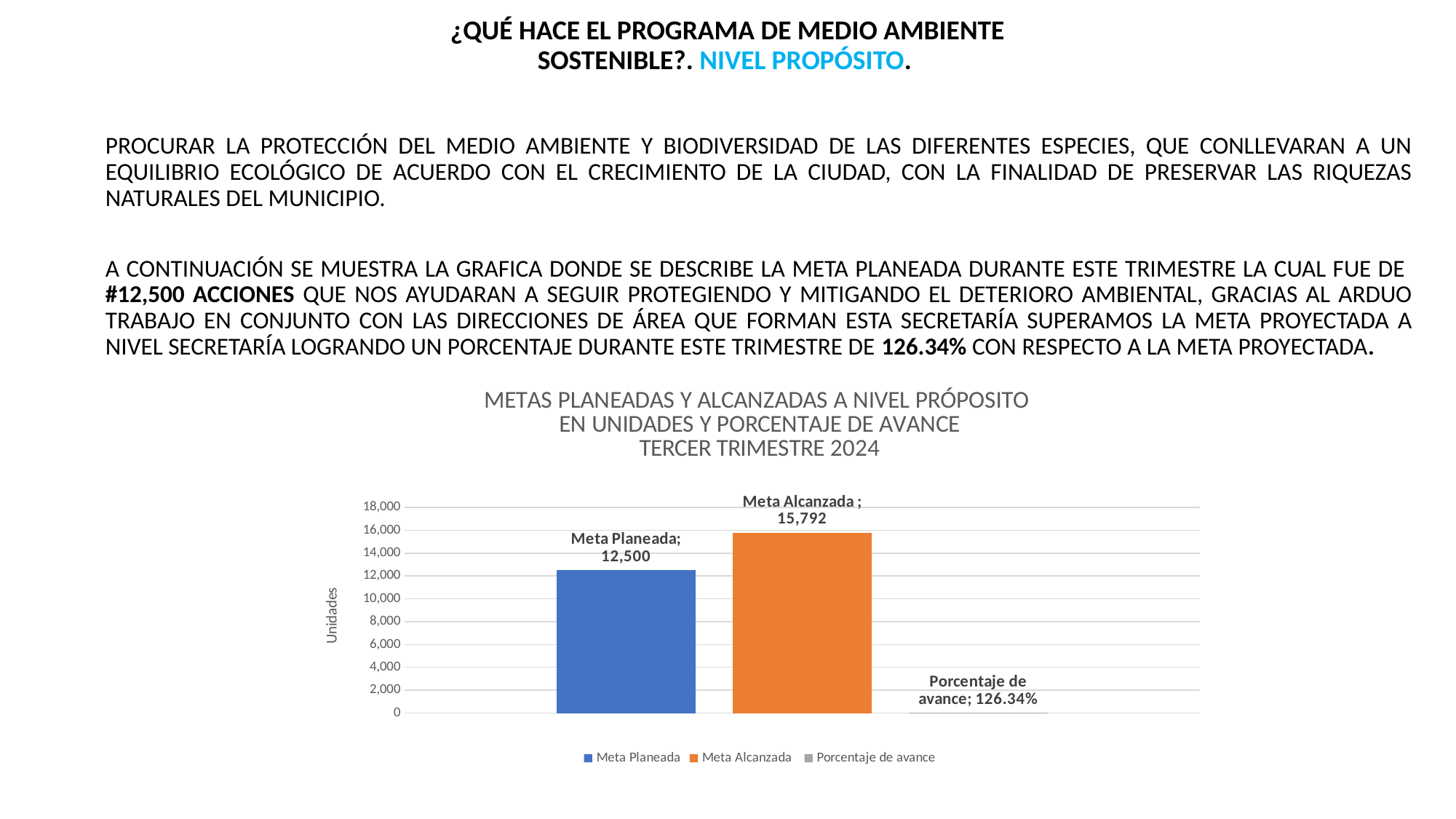

¿QUÉ HACE EL PROGRAMA DE MEDIO AMBIENTE SOSTENIBLE?. NIVEL PROPÓSITO.
PROCURAR LA PROTECCIÓN DEL MEDIO AMBIENTE Y BIODIVERSIDAD DE LAS DIFERENTES ESPECIES, QUE CONLLEVARAN A UN EQUILIBRIO ECOLÓGICO DE ACUERDO CON EL CRECIMIENTO DE LA CIUDAD, CON LA FINALIDAD DE PRESERVAR LAS RIQUEZAS NATURALES DEL MUNICIPIO.

A CONTINUACIÓN SE MUESTRA LA GRAFICA DONDE SE DESCRIBE LA META PLANEADA DURANTE ESTE TRIMESTRE LA CUAL FUE DE  #12,500 ACCIONES QUE NOS AYUDARAN A SEGUIR PROTEGIENDO Y MITIGANDO EL DETERIORO AMBIENTAL, GRACIAS AL ARDUO TRABAJO EN CONJUNTO CON LAS DIRECCIONES DE ÁREA QUE FORMAN ESTA SECRETARÍA SUPERAMOS LA META PROYECTADA A NIVEL SECRETARÍA LOGRANDO UN PORCENTAJE DURANTE ESTE TRIMESTRE DE 126.34% CON RESPECTO A LA META PROYECTADA.

### Chart: METAS PLANEADAS Y ALCANZADAS A NIVEL PRÓPOSITO
EN UNIDADES Y PORCENTAJE DE AVANCE
TERCER TRIMESTRE 2024

| Category | Meta Planeada | Meta Alcanzada  |  |
|---|---|---|---|
|   | 12500.0 | 15792.0 | 1.26336 |